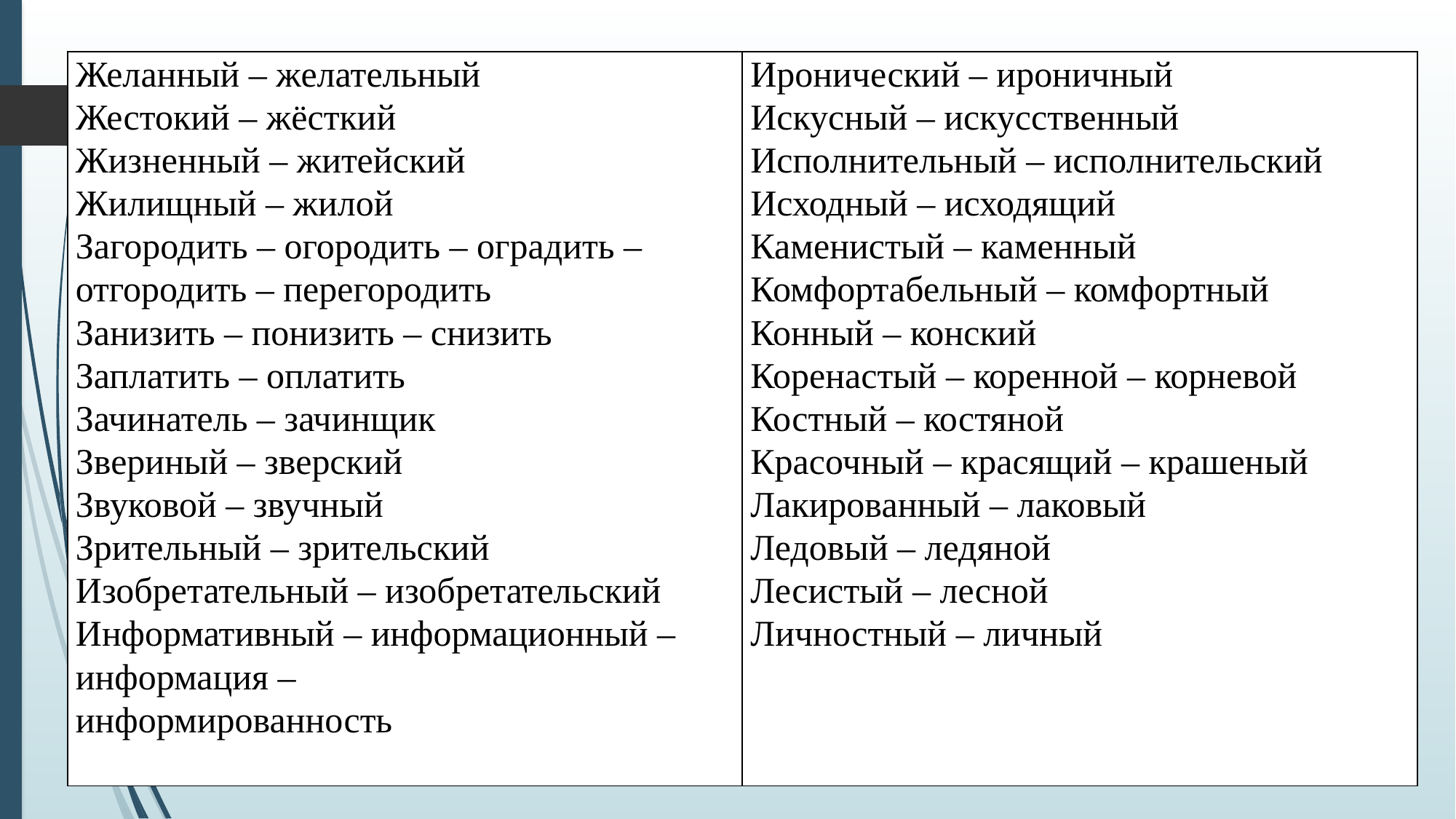

| Желанный – желательный Жестокий – жёсткий Жизненный – житейский Жилищный – жилой Загородить – огородить – оградить – отгородить – перегородить Занизить – понизить – снизить Заплатить – оплатить Зачинатель – зачинщик Звериный – зверский Звуковой – звучный Зрительный – зрительский Изобретательный – изобретательский Информативный – информационный – информация – информированность | Иронический – ироничный Искусный – искусственный Исполнительный – исполнительский Исходный – исходящий Каменистый – каменный Комфортабельный – комфортный Конный – конский Коренастый – коренной – корневой Костный – костяной Красочный – красящий – крашеный Лакированный – лаковый Ледовый – ледяной Лесистый – лесной Личностный – личный |
| --- | --- |